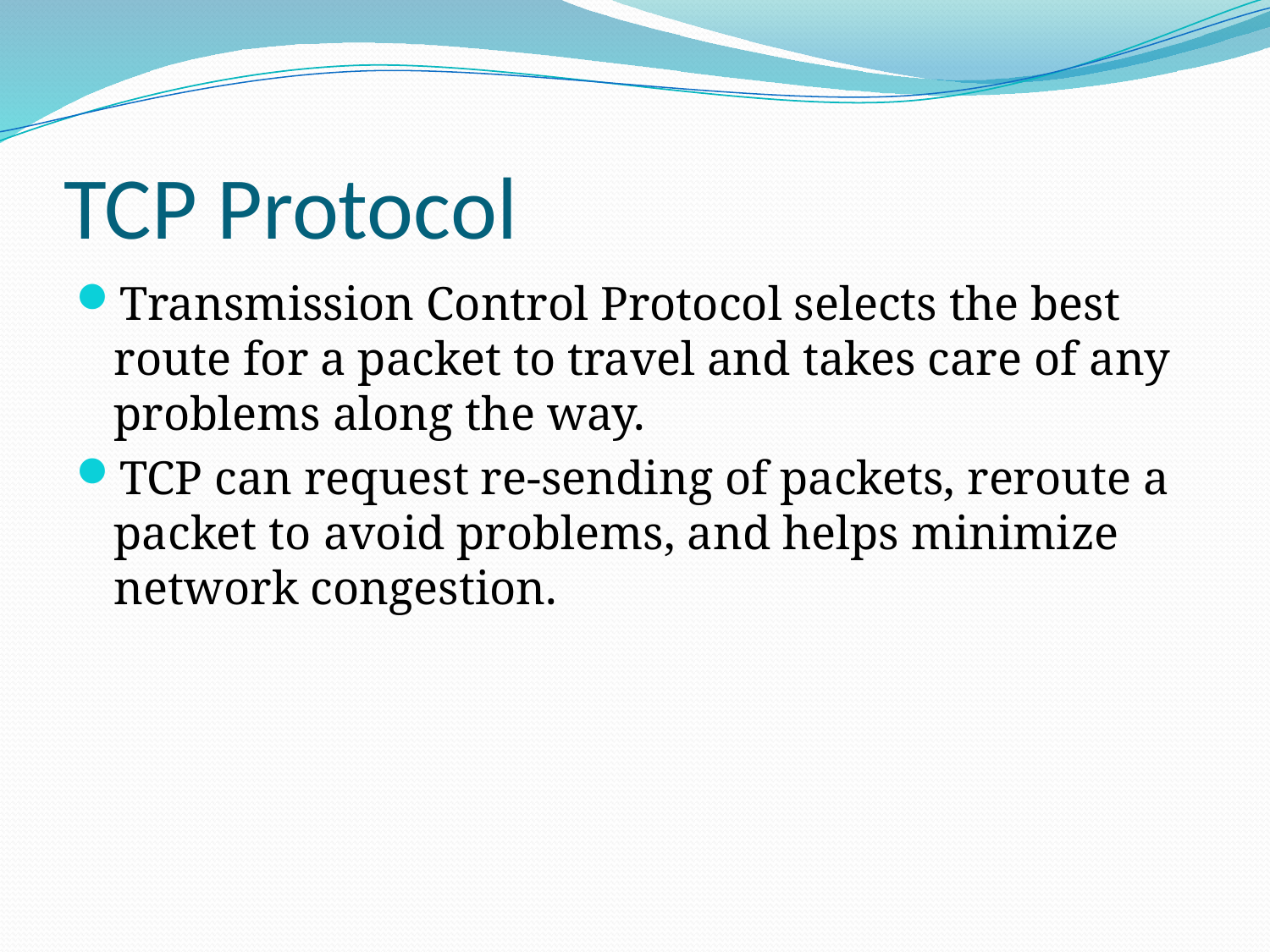

# TCP Protocol
Transmission Control Protocol selects the best route for a packet to travel and takes care of any problems along the way.
TCP can request re-sending of packets, reroute a packet to avoid problems, and helps minimize network congestion.